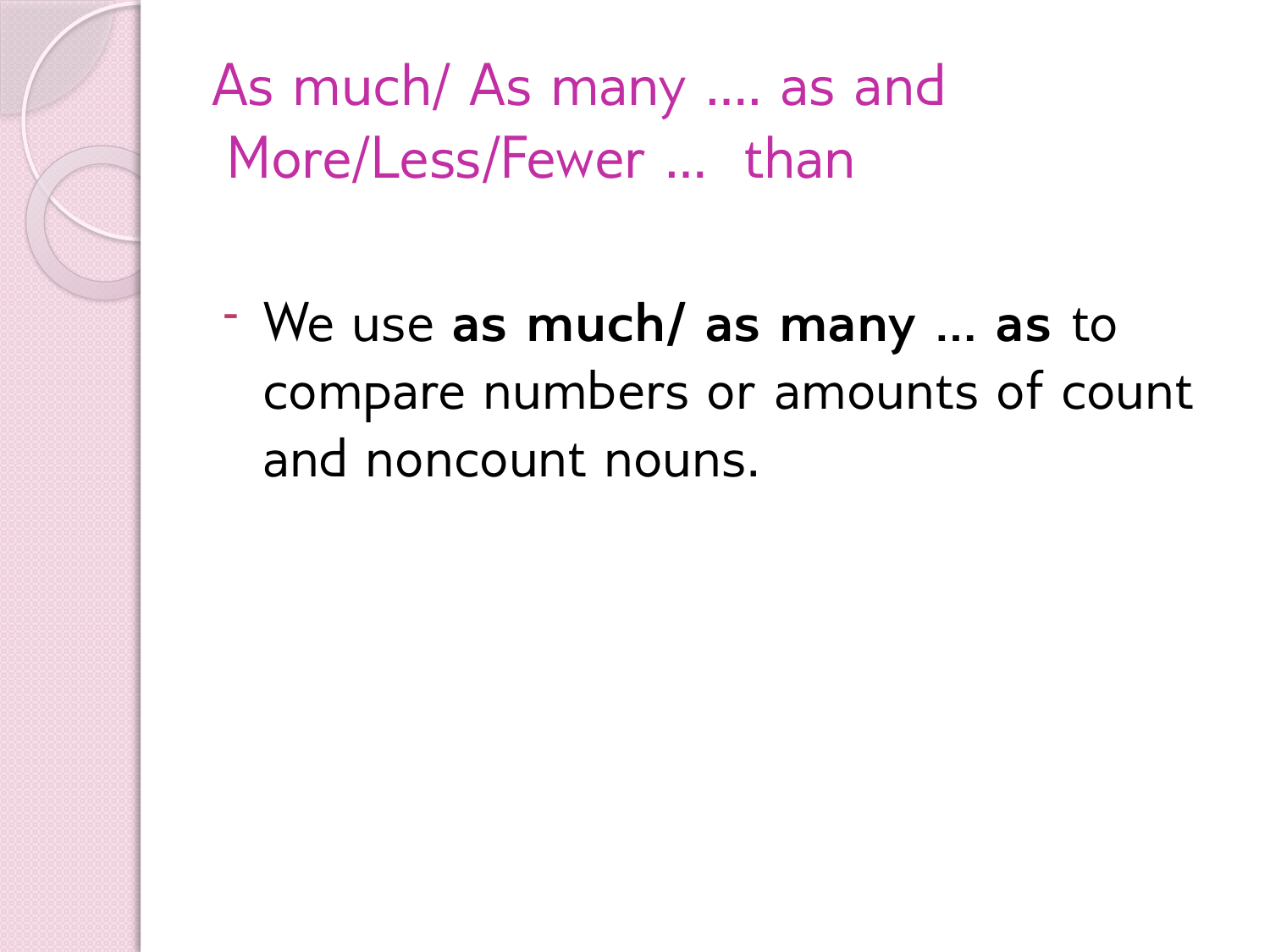

# As much/ As many …. as and More/Less/Fewer …  than

We use as much/ as many … as to compare numbers or amounts of count and noncount nouns.